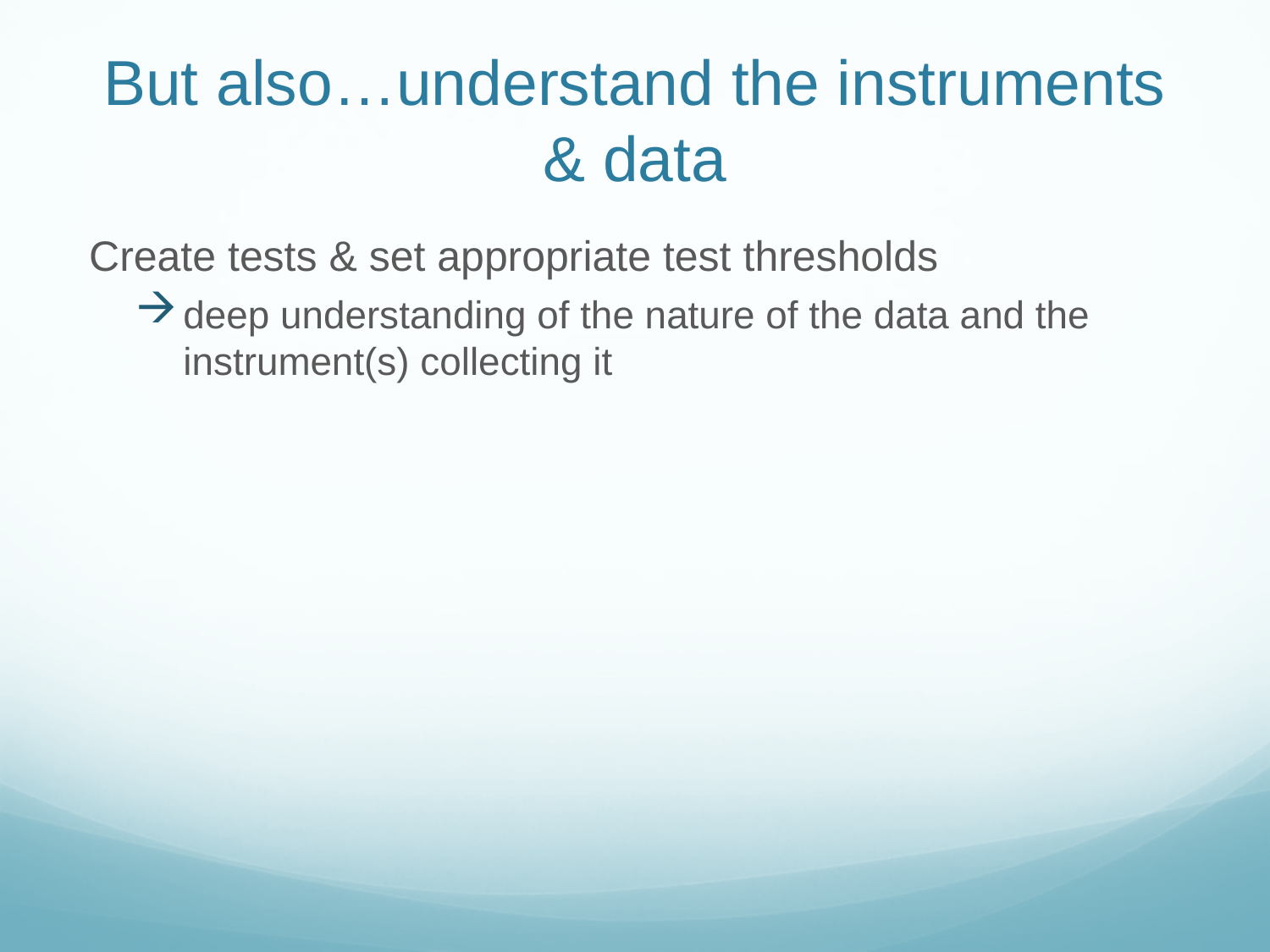

# But also…understand the instruments & data
Create tests & set appropriate test thresholds
deep understanding of the nature of the data and the instrument(s) collecting it